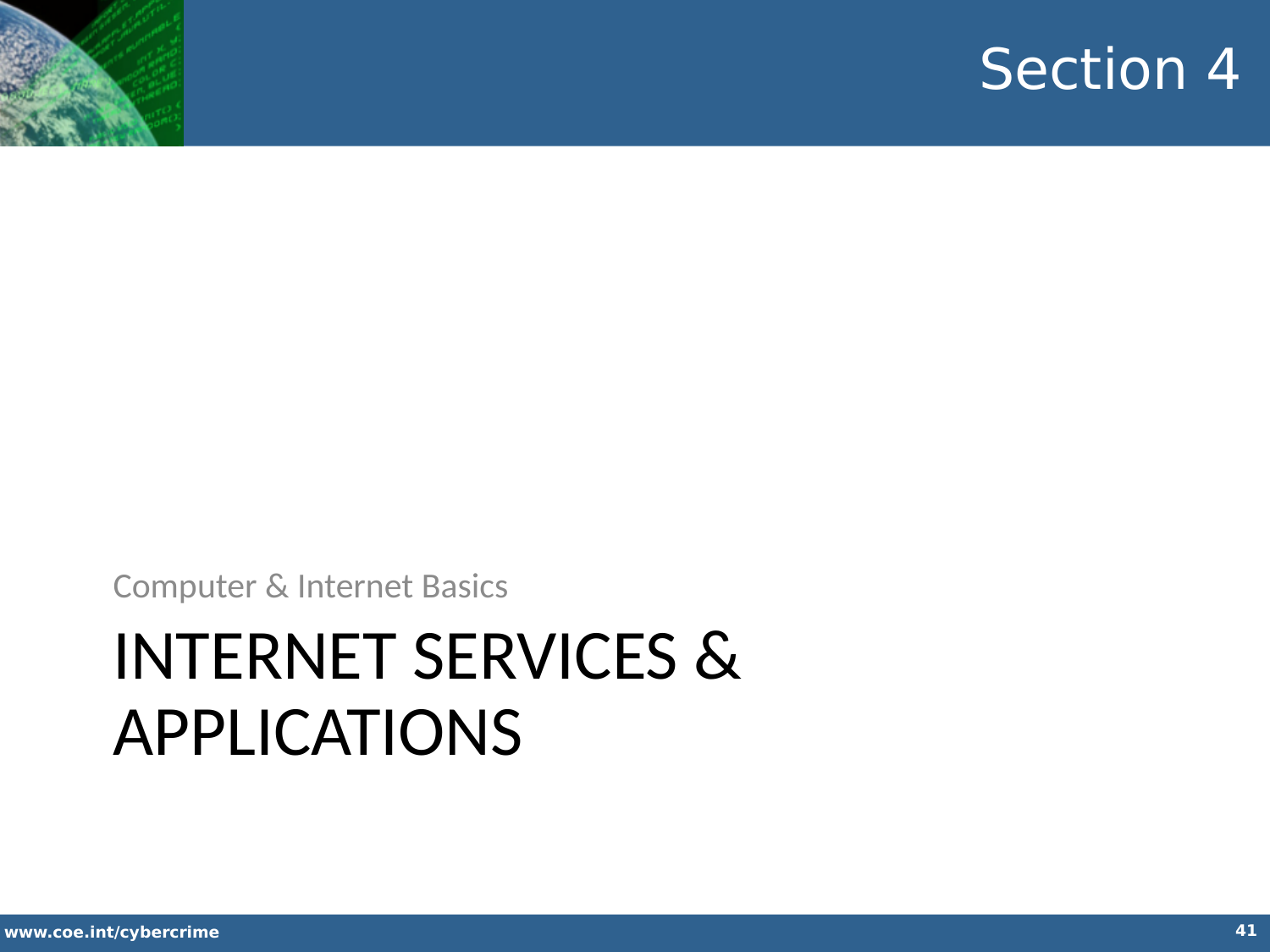

Section 4
Computer & Internet Basics
# Internet services & applications